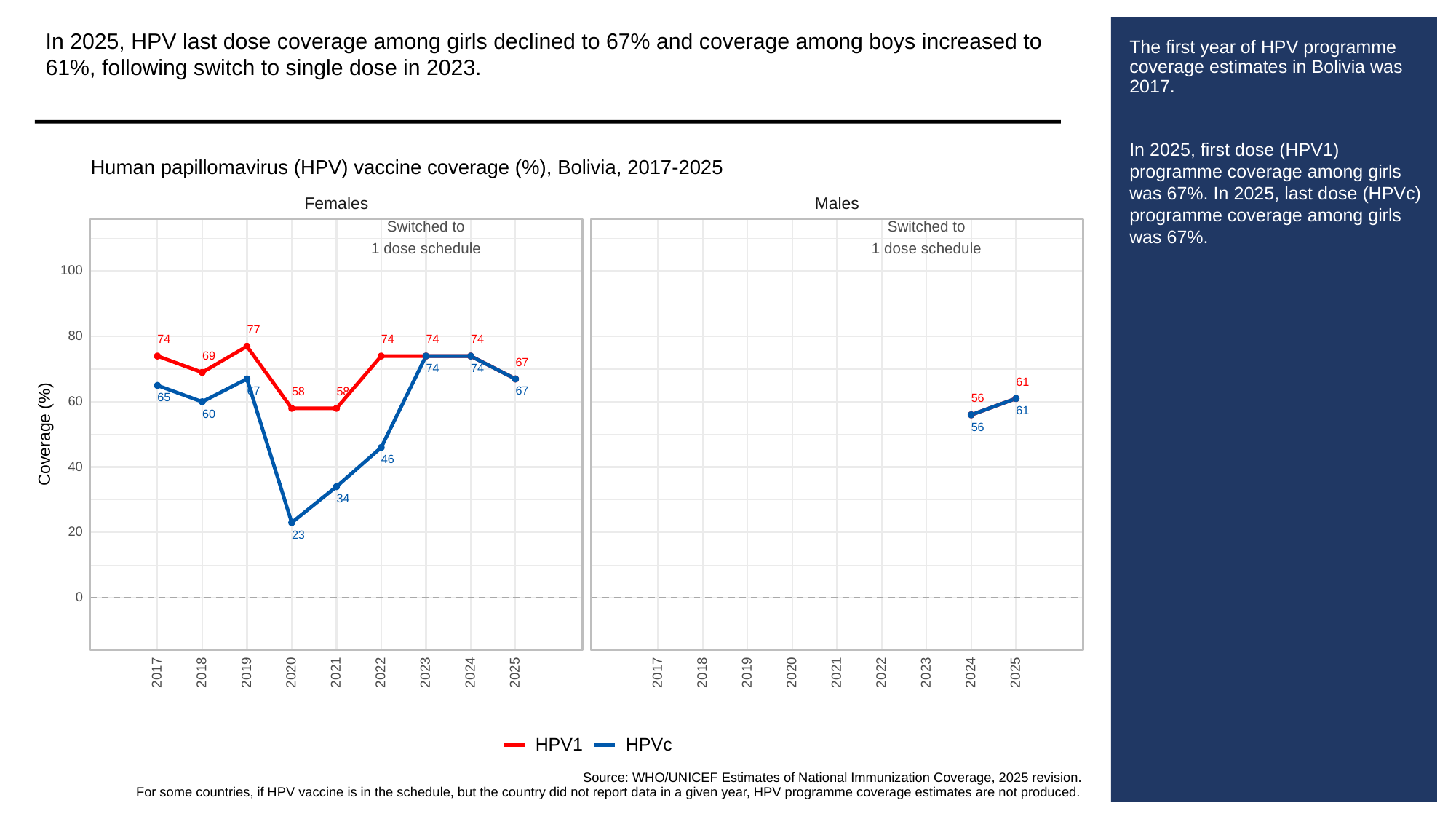

In 2025, HPV last dose coverage among girls declined to 67% and coverage among boys increased to 61%, following switch to single dose in 2023.
# The first year of HPV programme coverage estimates in Bolivia was 2017.

In 2025, first dose (HPV1) programme coverage among girls was 67%. In 2025, last dose (HPVc) programme coverage among girls was 67%.

Human papillomavirus (HPV) vaccine coverage (%), Bolivia, 2017-2025
Females
Males

Switched to
Switched to

1 dose schedule
1 dose schedule
100

77
80
74
74
74
74

69

67
74
74

61

67
67
58
58
65
56

60

61
60

56
Coverage (%)

46
40

34

20
23

0

2023
2023
2017
2018
2019
2020
2021
2022
2024
2025
2017
2018
2019
2020
2021
2022
2024
2025
HPVc
HPV1

Source: WHO/UNICEF Estimates of National Immunization Coverage, 2025 revision.
For some countries, if HPV vaccine is in the schedule, but the country did not report data in a given year, HPV programme coverage estimates are not produced.